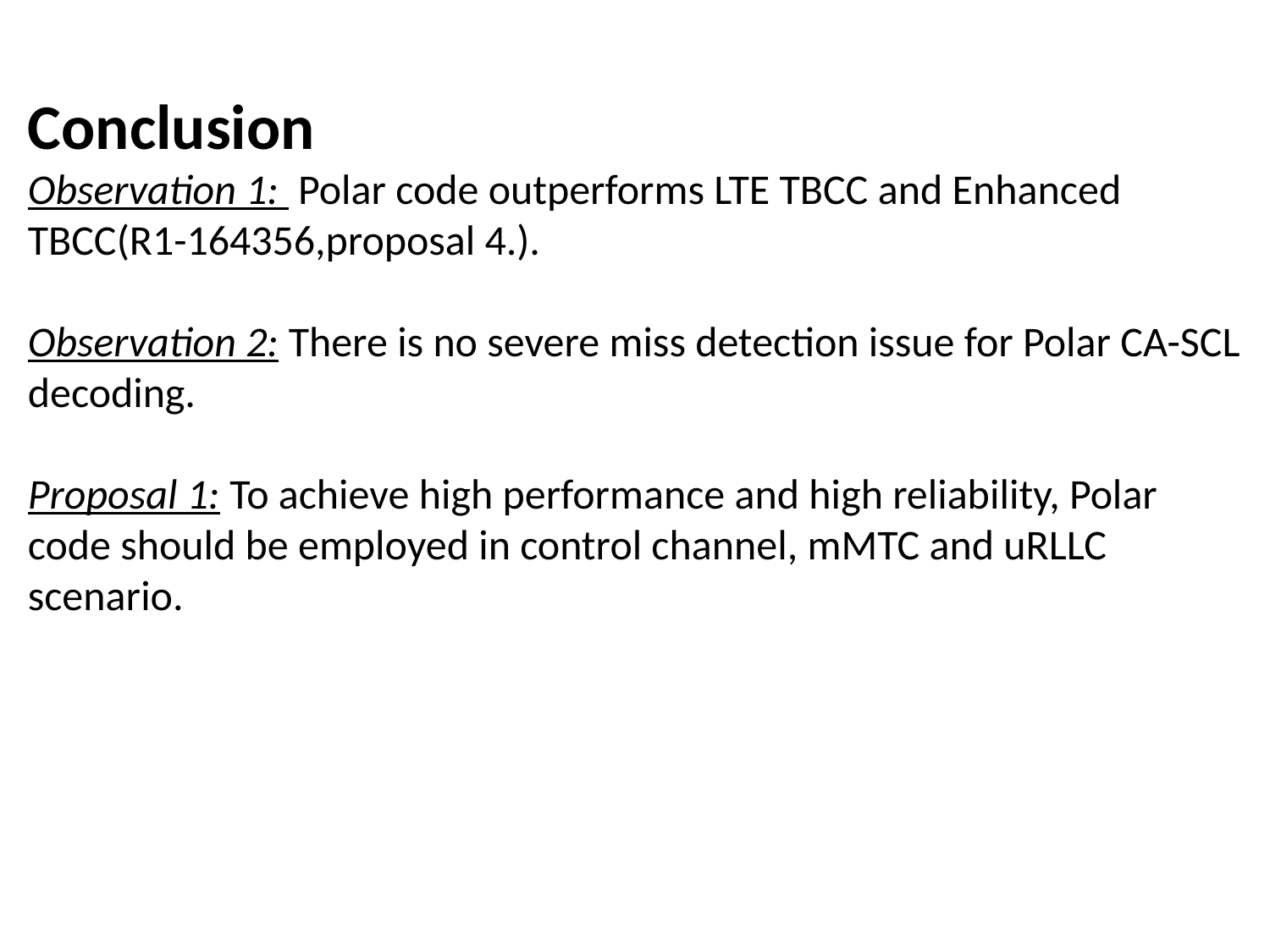

Conclusion
Observation 1:  Polar code outperforms LTE TBCC and Enhanced TBCC(R1-164356,proposal 4.).

Observation 2: There is no severe miss detection issue for Polar CA-SCL decoding.

Proposal 1: To achieve high performance and high reliability, Polar code should be employed in control channel, mMTC and uRLLC scenario.